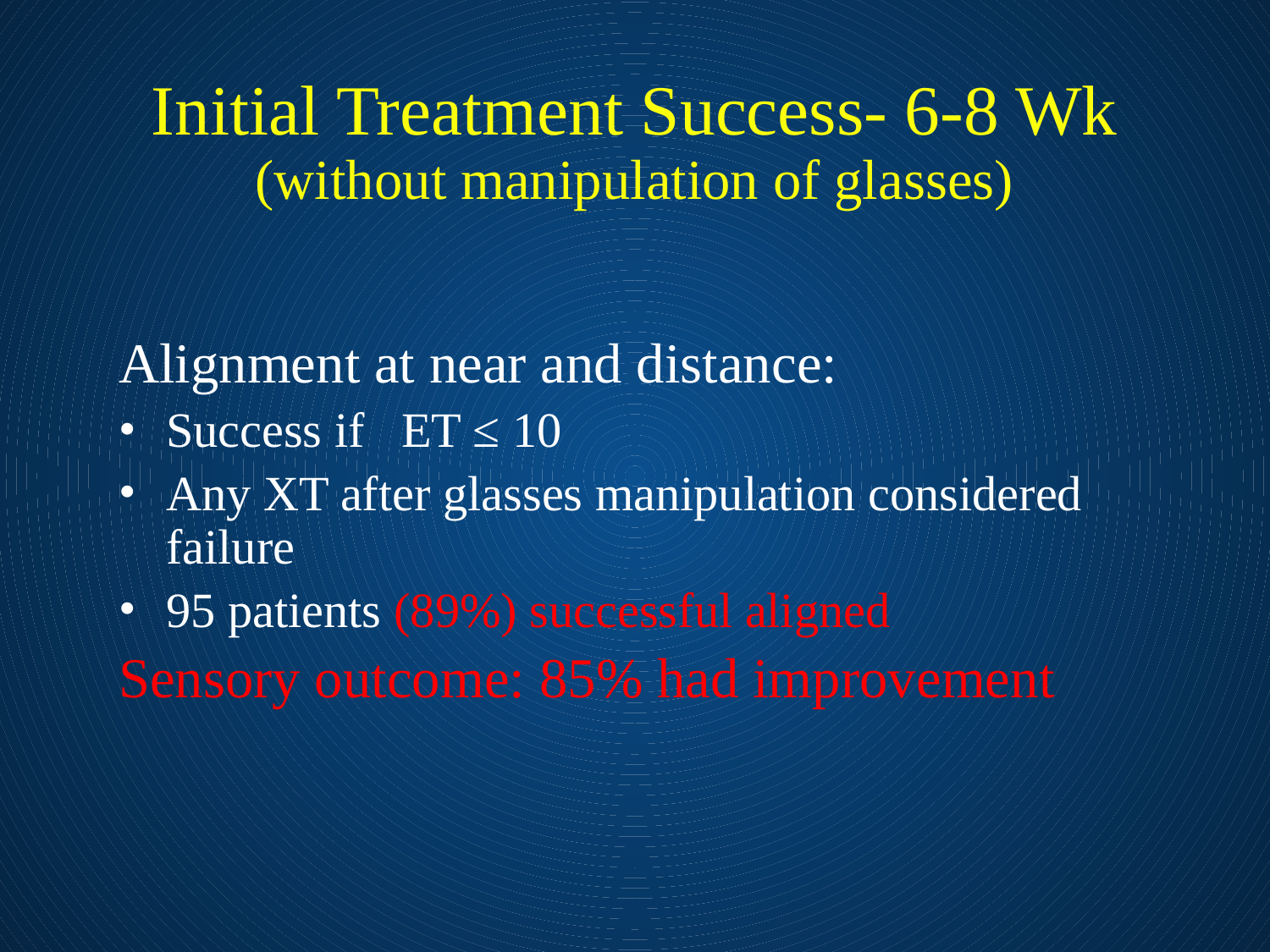

# Initial Treatment Success- 6-8 Wk (without manipulation of glasses)
Alignment at near and distance:
Success if   ET ≤ 10
Any XT after glasses manipulation considered failure
95 patients (89%) successful aligned
Sensory outcome: 85% had improvement